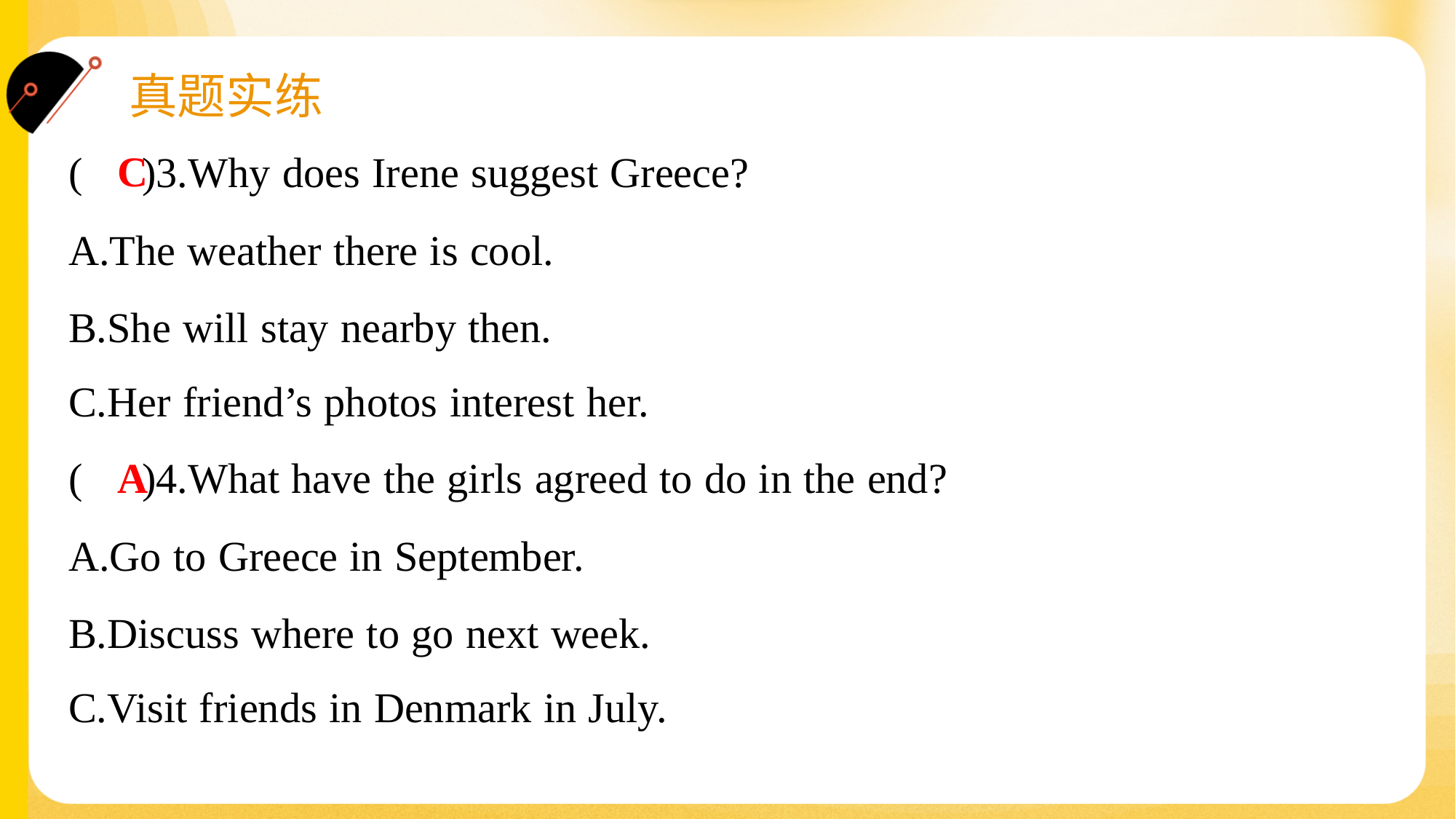

C
(     )3.Why does Irene suggest Greece?
A.The weather there is cool.
B.She will stay nearby then.
C.Her friend’s photos interest her.
A
(     )4.What have the girls agreed to do in the end?
A.Go to Greece in September.
B.Discuss where to go next week.
C.Visit friends in Denmark in July.